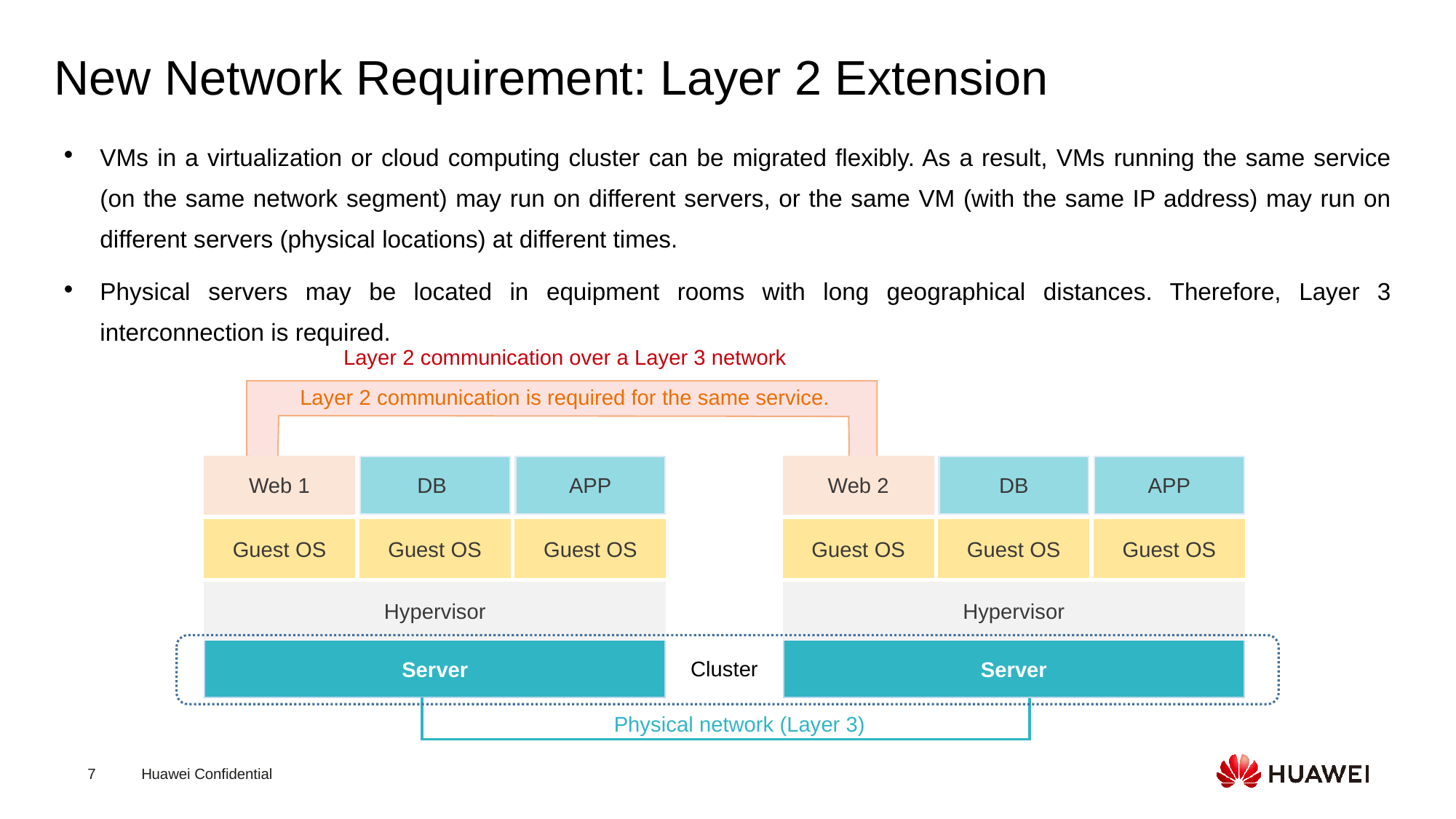

# New Network Requirement: Layer 2 Extension
VMs in a virtualization or cloud computing cluster can be migrated flexibly. As a result, VMs running the same service (on the same network segment) may run on different servers, or the same VM (with the same IP address) may run on different servers (physical locations) at different times.
Physical servers may be located in equipment rooms with long geographical distances. Therefore, Layer 3 interconnection is required.

Layer 2 communication over a Layer 3 network
Layer 2 communication is required for the same service.

Web 1
DB
APP
Web 2
DB
APP
Guest OS
Guest OS
Guest OS
Guest OS
Guest OS
Guest OS
Hypervisor
Hypervisor

Server
Server
Cluster

Physical network (Layer 3)